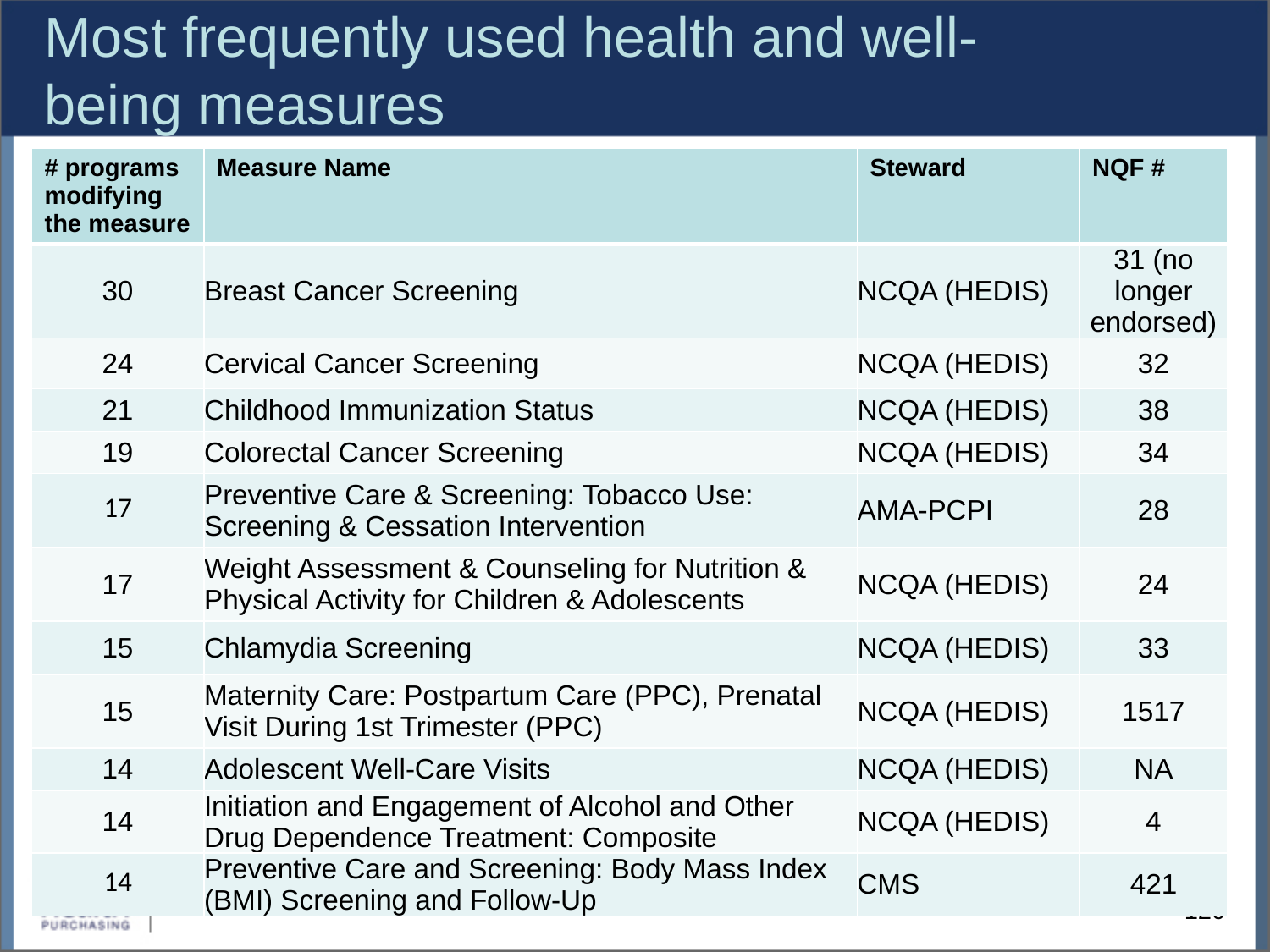

# Most frequently used health and well-being measures
| # programs modifying the measure | Measure Name | Steward | NQF # |
| --- | --- | --- | --- |
| 30 | Breast Cancer Screening | NCQA (HEDIS) | 31 (no longer endorsed) |
| 24 | Cervical Cancer Screening | NCQA (HEDIS) | 32 |
| 21 | Childhood Immunization Status | NCQA (HEDIS) | 38 |
| 19 | Colorectal Cancer Screening | NCQA (HEDIS) | 34 |
| 17 | Preventive Care & Screening: Tobacco Use: Screening & Cessation Intervention | AMA-PCPI | 28 |
| 17 | Weight Assessment & Counseling for Nutrition & Physical Activity for Children & Adolescents | NCQA (HEDIS) | 24 |
| 15 | Chlamydia Screening | NCQA (HEDIS) | 33 |
| 15 | Maternity Care: Postpartum Care (PPC), Prenatal Visit During 1st Trimester (PPC) | NCQA (HEDIS) | 1517 |
| 14 | Adolescent Well-Care Visits | NCQA (HEDIS) | NA |
| 14 | Initiation and Engagement of Alcohol and Other Drug Dependence Treatment: Composite | NCQA (HEDIS) | 4 |
| 14 | Preventive Care and Screening: Body Mass Index (BMI) Screening and Follow-Up | CMS | 421 |
120